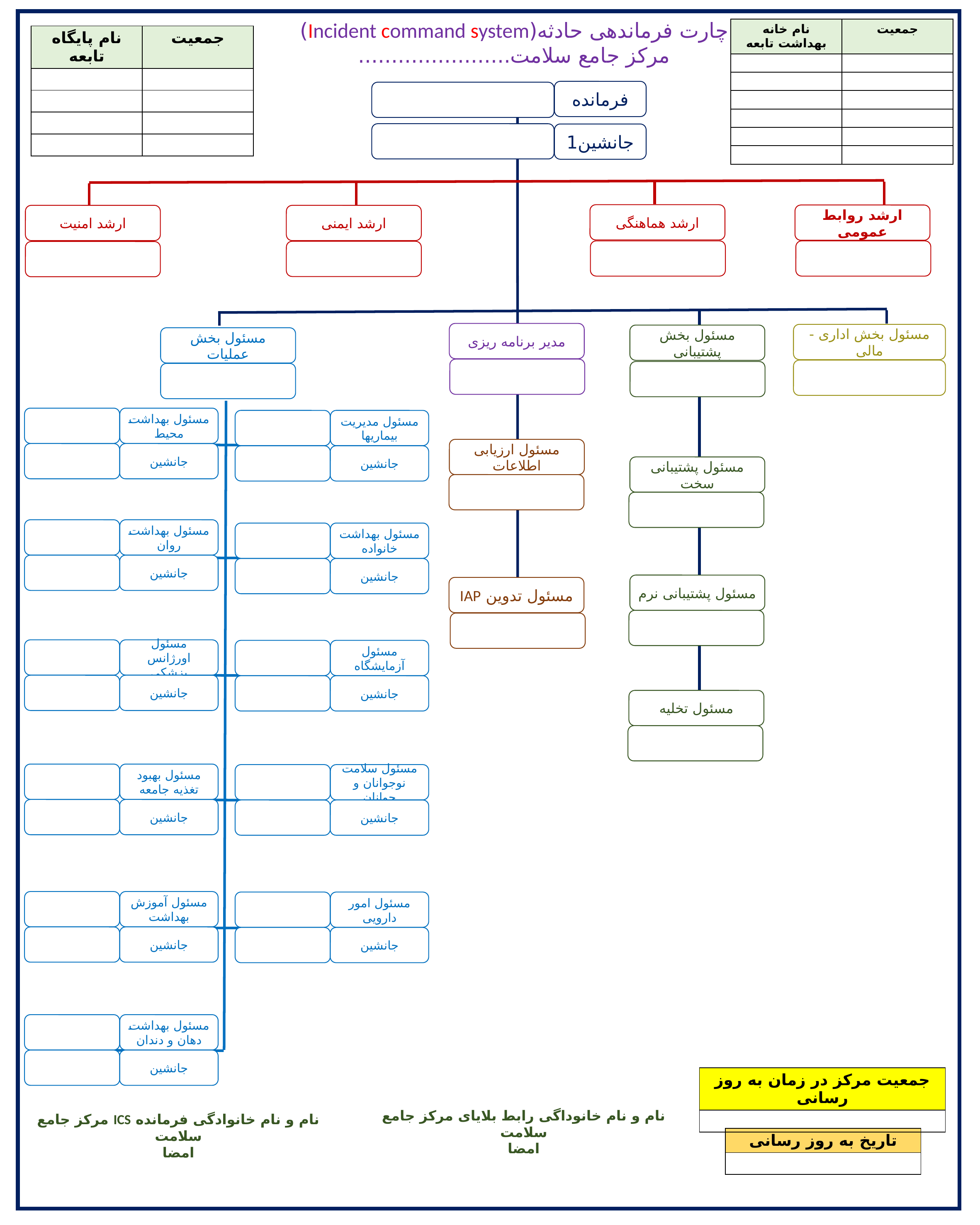

چارت فرماندهی حادثه(Incident command system)
مرکز جامع سلامت.......................
| نام خانه بهداشت تابعه | جمعیت |
| --- | --- |
|  |  |
|  |  |
|  |  |
|  |  |
|  |  |
|  |  |
| نام پایگاه تابعه | جمعیت |
| --- | --- |
|  |  |
|  |  |
|  |  |
|  |  |
فرمانده

جانشین1
ارشد هماهنگی
ارشد روابط عمومی
ارشد امنیت
ارشد ایمنی

مدیر برنامه ریزی
مسئول بخش اداری -مالی
مسئول بخش پشتیبانی
مسئول بخش عملیات

مسئول بهداشت محیط

مسئول مدیریت بیماریها
مسئول ارزیابی اطلاعات

جانشین

جانشین
مسئول پشتیبانی سخت

مسئول بهداشت روان

مسئول بهداشت خانواده

جانشین

جانشین
مسئول پشتیبانی نرم
مسئول تدوین IAP

مسئول اورژانس پزشکی

مسئول آزمایشگاه

جانشین

جانشین
مسئول تخلیه

مسئول بهبود تغذیه جامعه

مسئول سلامت نوجوانان و جوانان

جانشین

جانشین

مسئول آموزش بهداشت

مسئول امور دارویی

جانشین

جانشین

مسئول بهداشت دهان و دندان

جانشین
| جمعیت مرکز در زمان به روز رسانی |
| --- |
|  |
نام و نام خانوداگی رابط بلایای مرکز جامع سلامت
امضا
نام و نام خانوادگی فرمانده ICS مرکز جامع سلامت
امضا
| تاریخ به روز رسانی |
| --- |
|  |